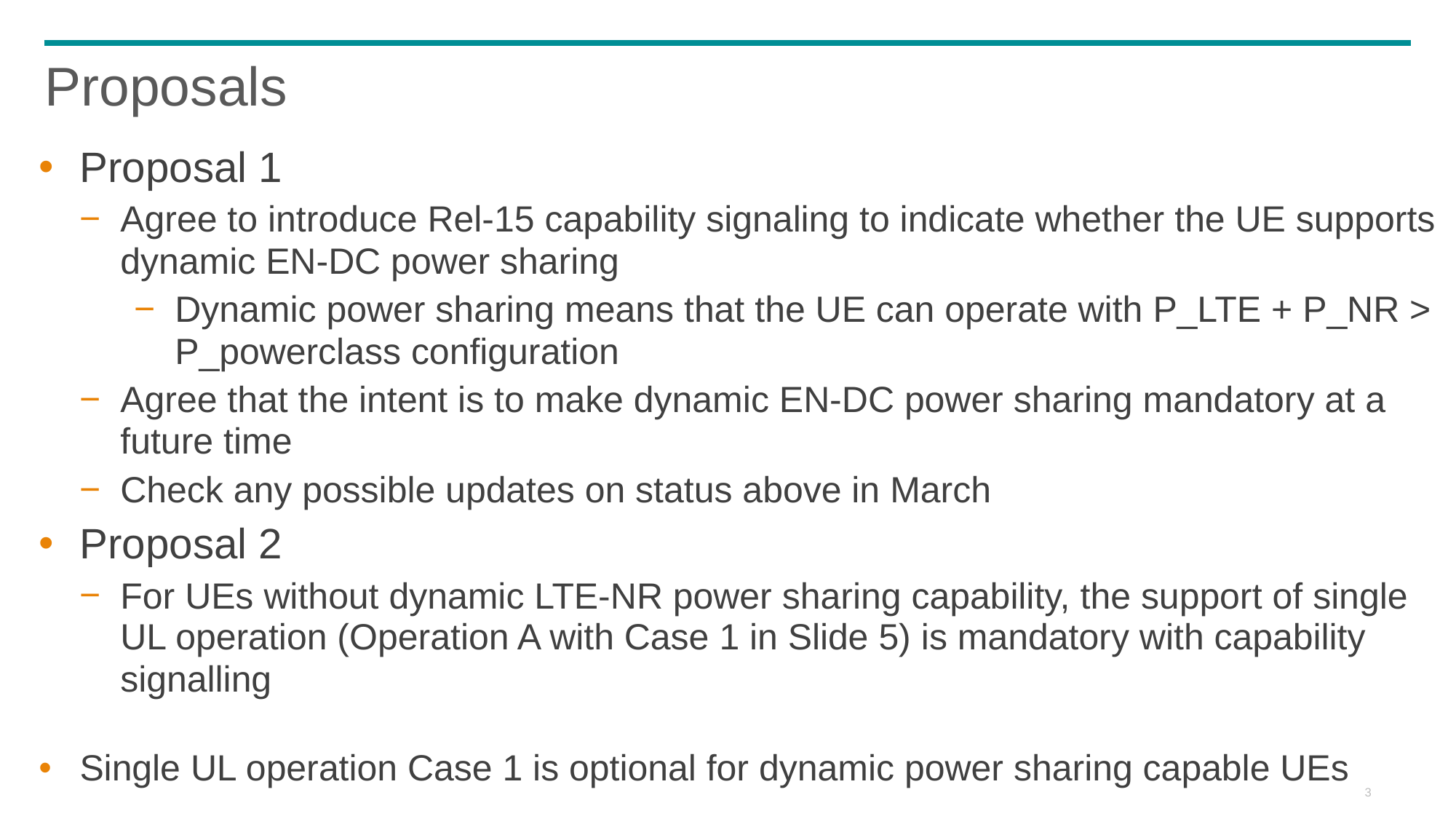

# Proposals
Proposal 1
Agree to introduce Rel-15 capability signaling to indicate whether the UE supports dynamic EN-DC power sharing
Dynamic power sharing means that the UE can operate with P_LTE + P_NR > P_powerclass configuration
Agree that the intent is to make dynamic EN-DC power sharing mandatory at a future time
Check any possible updates on status above in March
Proposal 2
For UEs without dynamic LTE-NR power sharing capability, the support of single UL operation (Operation A with Case 1 in Slide 5) is mandatory with capability signalling

Single UL operation Case 1 is optional for dynamic power sharing capable UEs